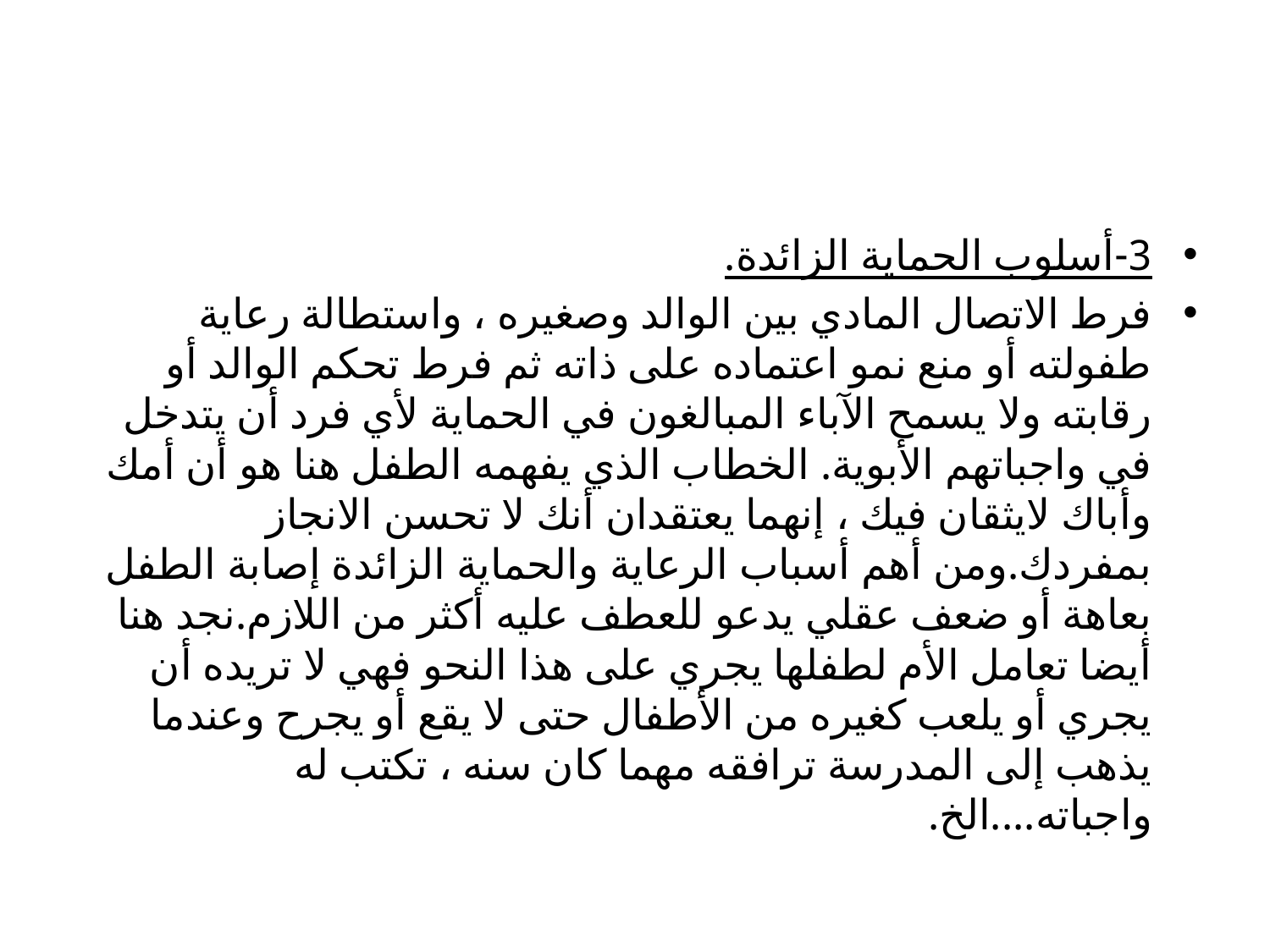

#
3-أسلوب الحماية الزائدة.
فرط الاتصال المادي بين الوالد وصغيره ، واستطالة رعاية طفولته أو منع نمو اعتماده على ذاته ثم فرط تحكم الوالد أو رقابته ولا يسمح الآباء المبالغون في الحماية لأي فرد أن يتدخل في واجباتهم الأبوية. الخطاب الذي يفهمه الطفل هنا هو أن أمك وأباك لايثقان فيك ، إنهما يعتقدان أنك لا تحسن الانجاز بمفردك.ومن أهم أسباب الرعاية والحماية الزائدة إصابة الطفل بعاهة أو ضعف عقلي يدعو للعطف عليه أكثر من اللازم.نجد هنا أيضا تعامل الأم لطفلها يجري على هذا النحو فهي لا تريده أن يجري أو يلعب كغيره من الأطفال حتى لا يقع أو يجرح وعندما يذهب إلى المدرسة ترافقه مهما كان سنه ، تكتب له واجباته....الخ.